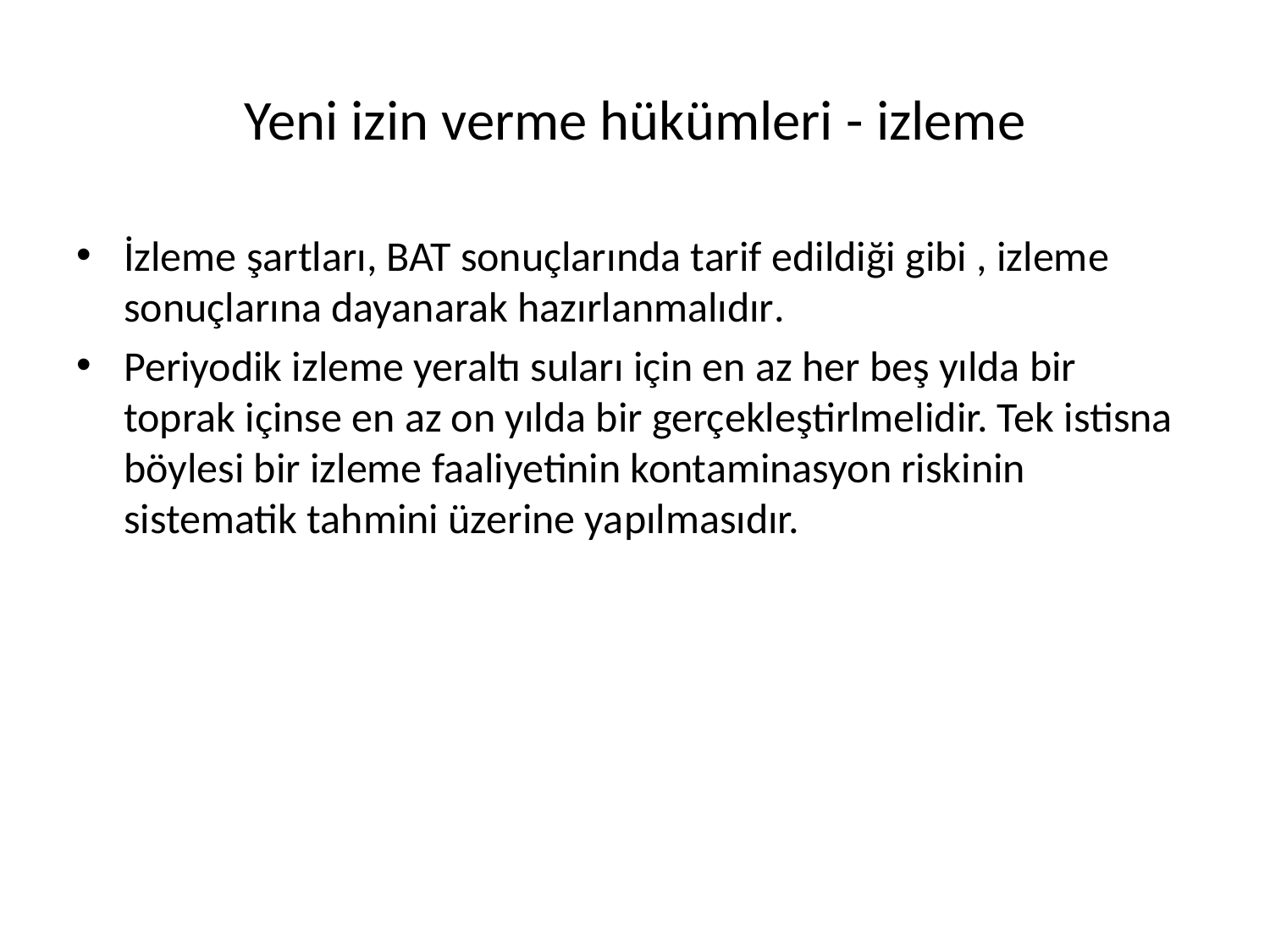

# Yeni izin verme hükümleri - izleme
İzleme şartları, BAT sonuçlarında tarif edildiği gibi , izleme sonuçlarına dayanarak hazırlanmalıdır.
Periyodik izleme yeraltı suları için en az her beş yılda bir toprak içinse en az on yılda bir gerçekleştirlmelidir. Tek istisna böylesi bir izleme faaliyetinin kontaminasyon riskinin sistematik tahmini üzerine yapılmasıdır.